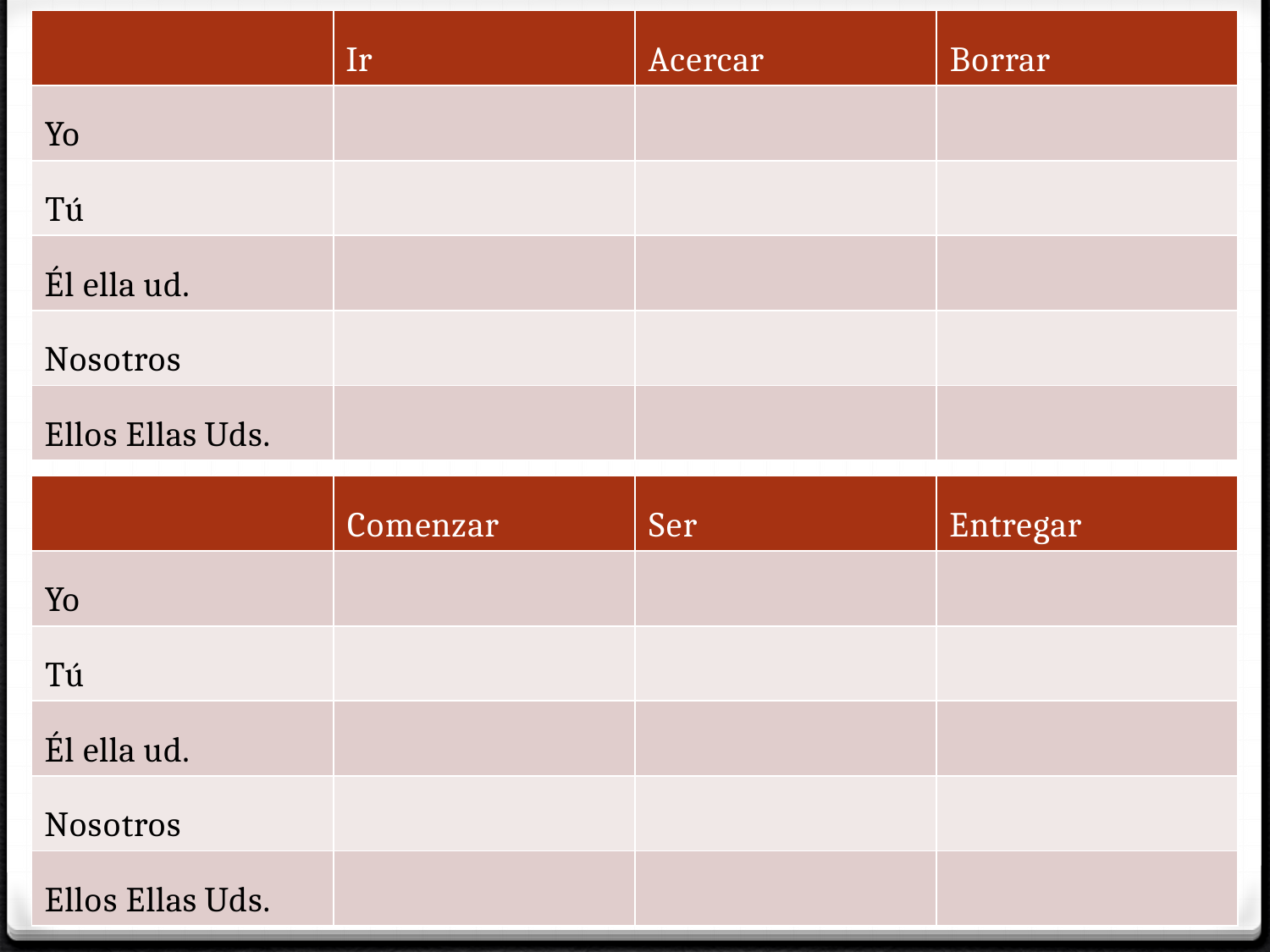

|  | Ir | Acercar | Borrar |
| --- | --- | --- | --- |
| Yo |  |  |  |
| Tú |  |  |  |
| Él ella ud. |  |  |  |
| Nosotros |  |  |  |
| Ellos Ellas Uds. |  |  |  |
|  | Comenzar | Ser | Entregar |
| --- | --- | --- | --- |
| Yo |  |  |  |
| Tú |  |  |  |
| Él ella ud. |  |  |  |
| Nosotros |  |  |  |
| Ellos Ellas Uds. |  |  |  |